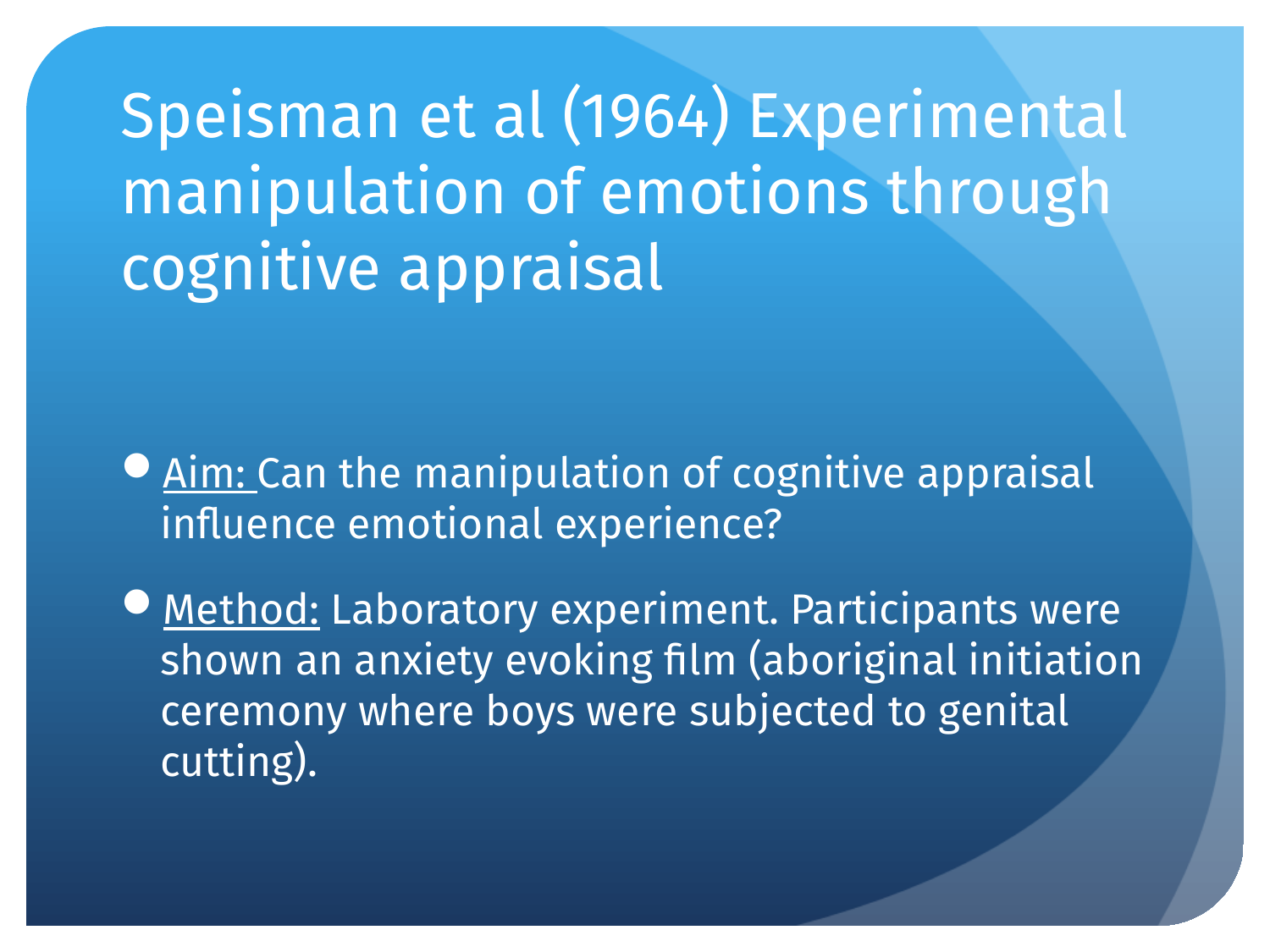

# Speisman et al (1964) Experimental manipulation of emotions through cognitive appraisal

Aim: Can the manipulation of cognitive appraisal influence emotional experience?
Method: Laboratory experiment. Participants were shown an anxiety evoking film (aboriginal initiation ceremony where boys were subjected to genital cutting).